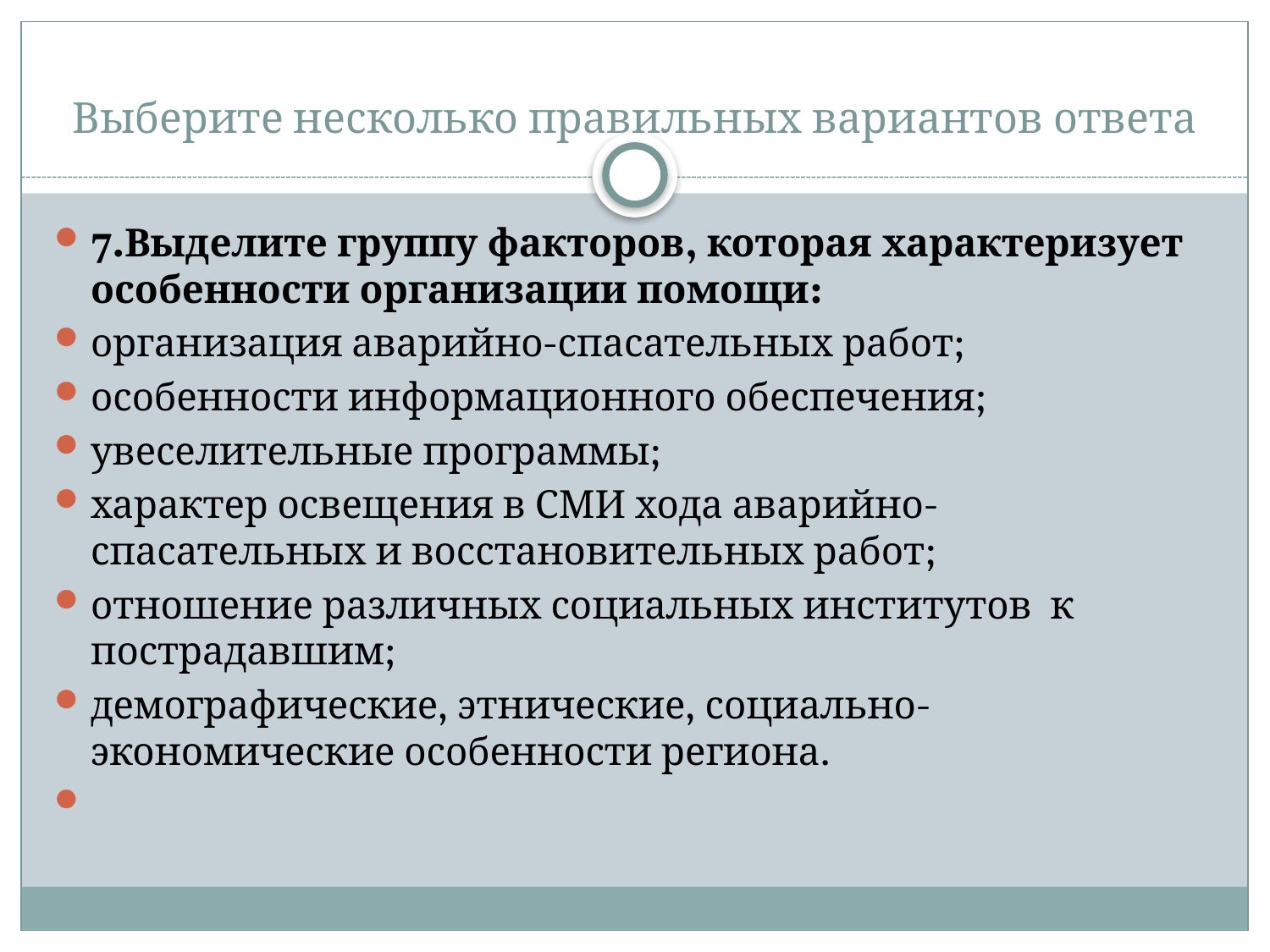

# Выберите несколько правильных вариантов ответа
7.Выделите группу факторов, которая характеризует особенности организации помощи:
организация аварийно-спасательных работ;
особенности информационного обеспечения;
увеселительные программы;
характер освещения в СМИ хода аварийно-спасательных и восстановительных работ;
отношение различных социальных институтов  к пострадавшим;
демографические, этнические, социально-экономические особенности региона.